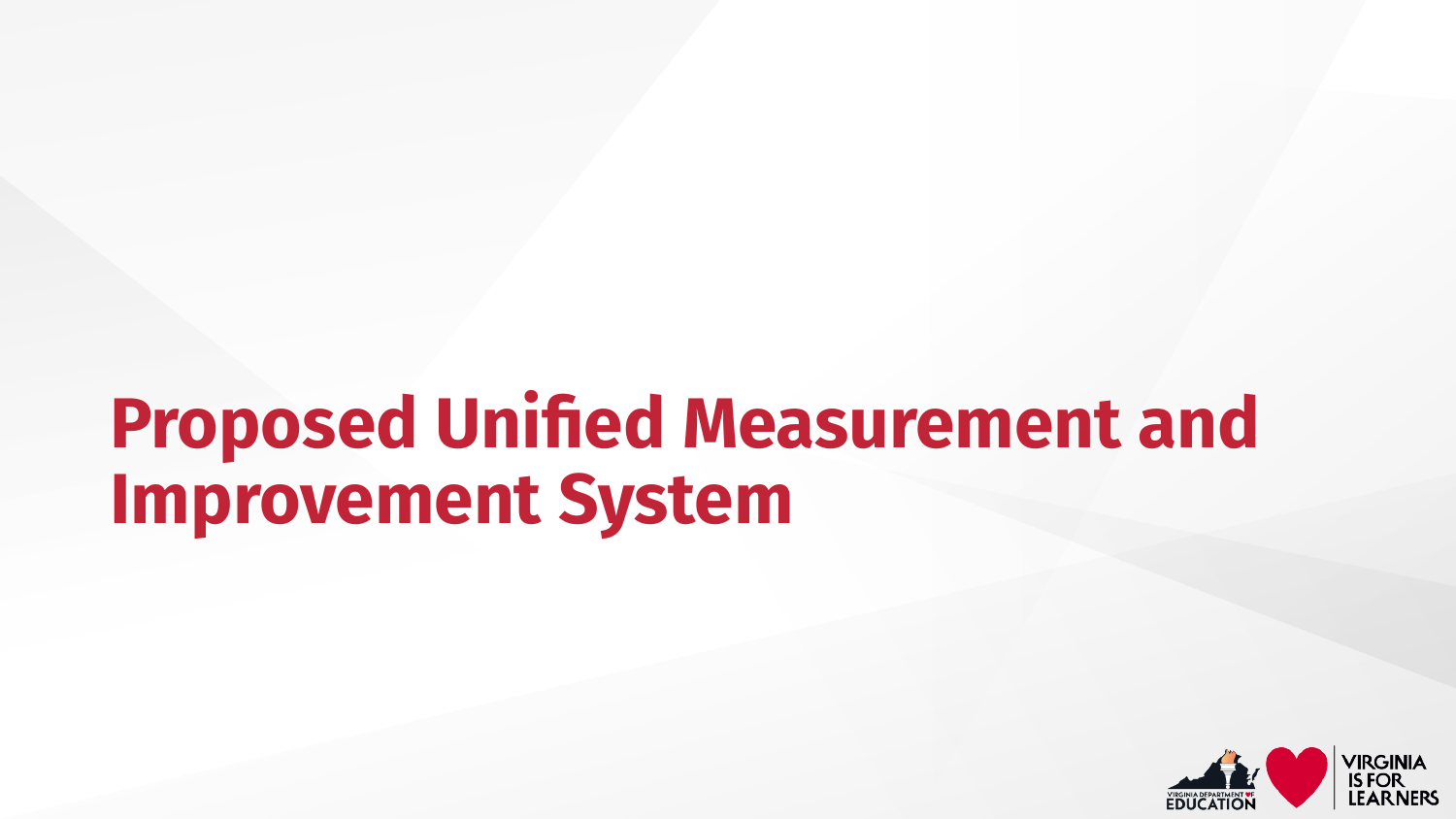

# Proposed Unified Measurement and Improvement System